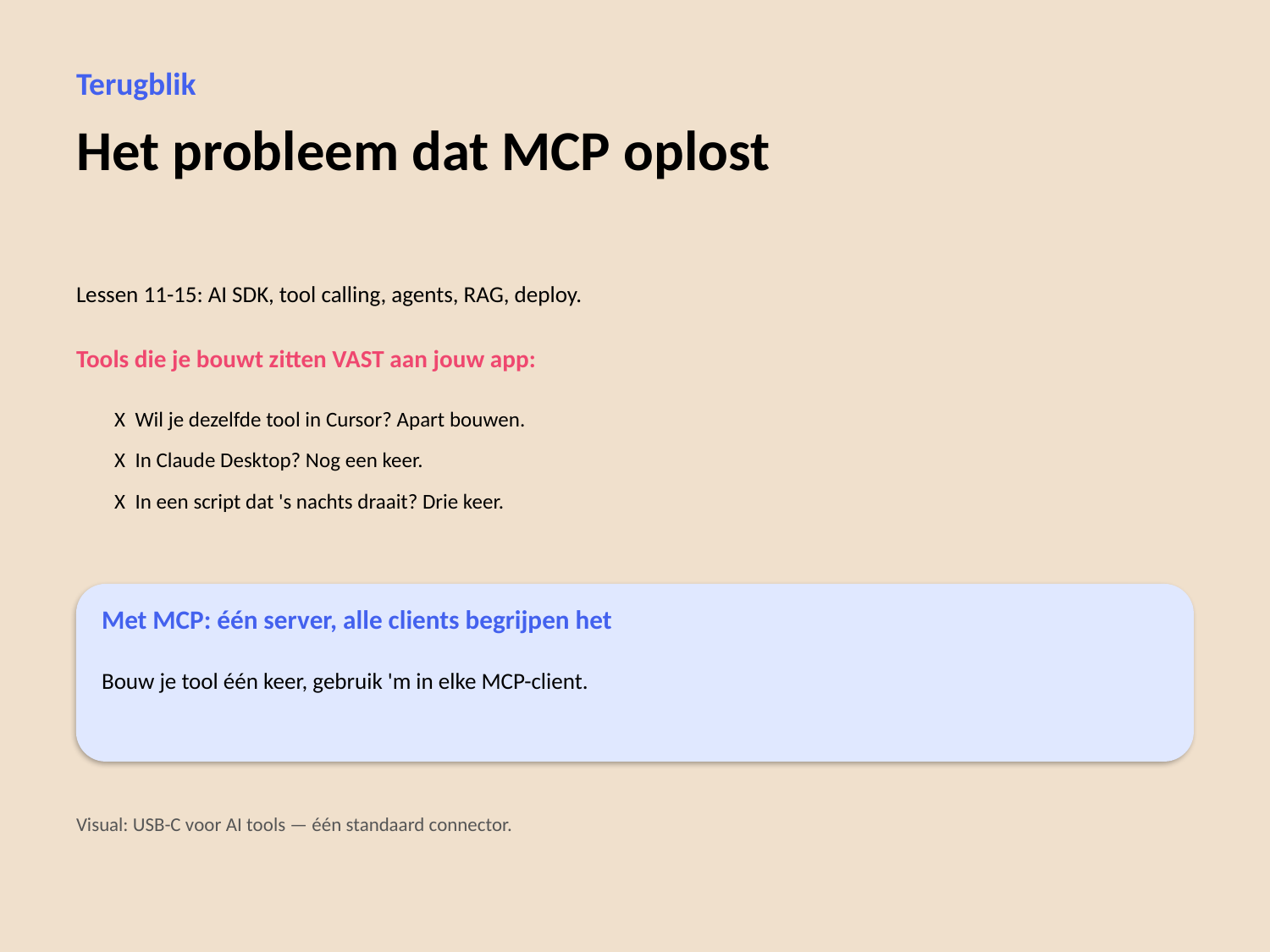

Terugblik
Het probleem dat MCP oplost
Lessen 11-15: AI SDK, tool calling, agents, RAG, deploy.
Tools die je bouwt zitten VAST aan jouw app:
X  Wil je dezelfde tool in Cursor? Apart bouwen.
X  In Claude Desktop? Nog een keer.
X  In een script dat 's nachts draait? Drie keer.

Met MCP: één server, alle clients begrijpen het
Bouw je tool één keer, gebruik 'm in elke MCP-client.
Visual: USB-C voor AI tools — één standaard connector.